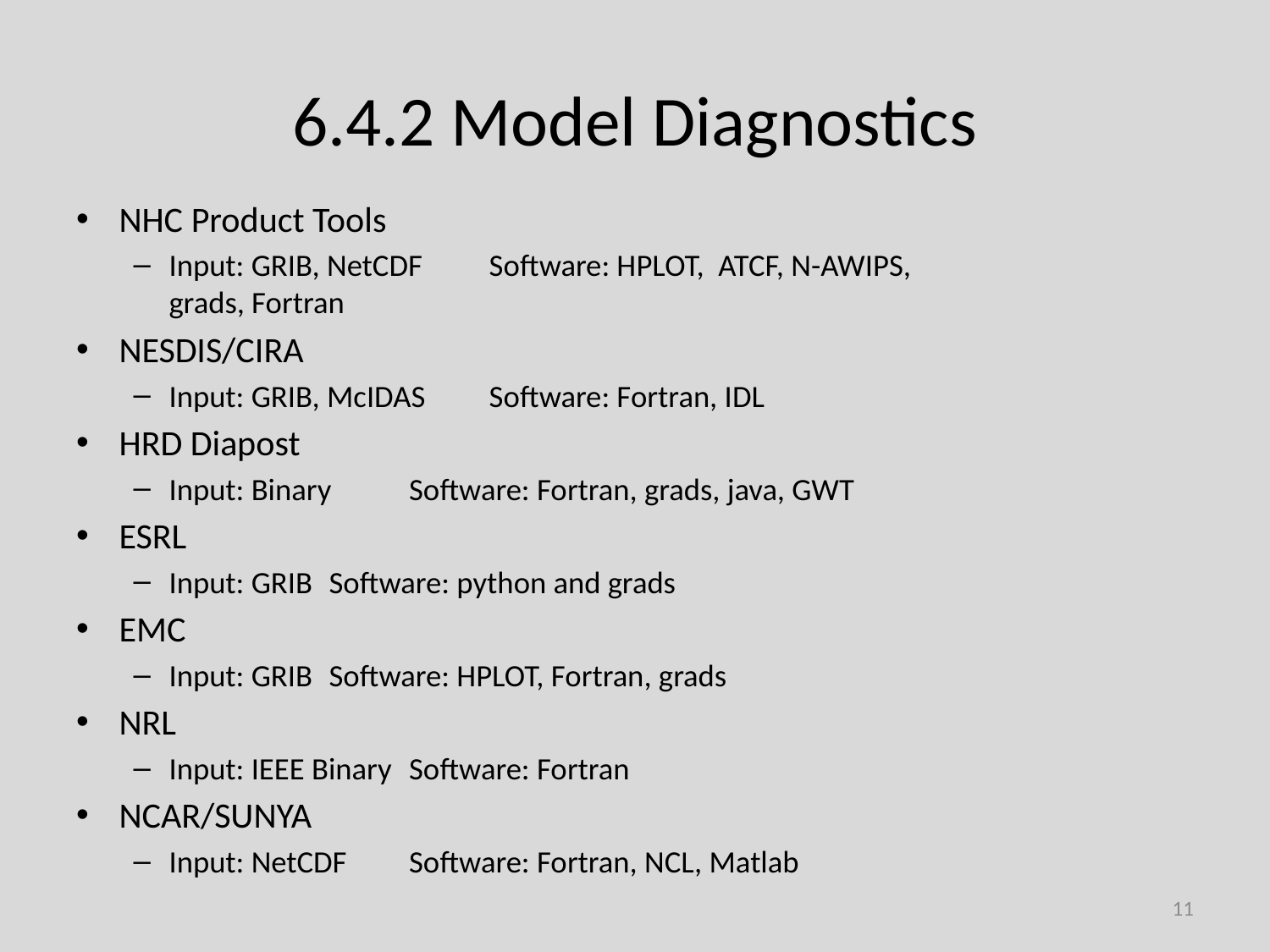

# 6.4.2 Model Diagnostics
NHC Product Tools
Input: GRIB, NetCDF   	Software: HPLOT,  ATCF, N-AWIPS, 				 	                   grads, Fortran
NESDIS/CIRA
Input: GRIB, McIDAS	Software: Fortran, IDL
HRD Diapost
Input: Binary  		Software: Fortran, grads, java, GWT
ESRL
Input: GRIB 		Software: python and grads
EMC
Input: GRIB		Software: HPLOT, Fortran, grads
NRL
Input: IEEE Binary		Software: Fortran
NCAR/SUNYA
Input: NetCDF		Software: Fortran, NCL, Matlab

11